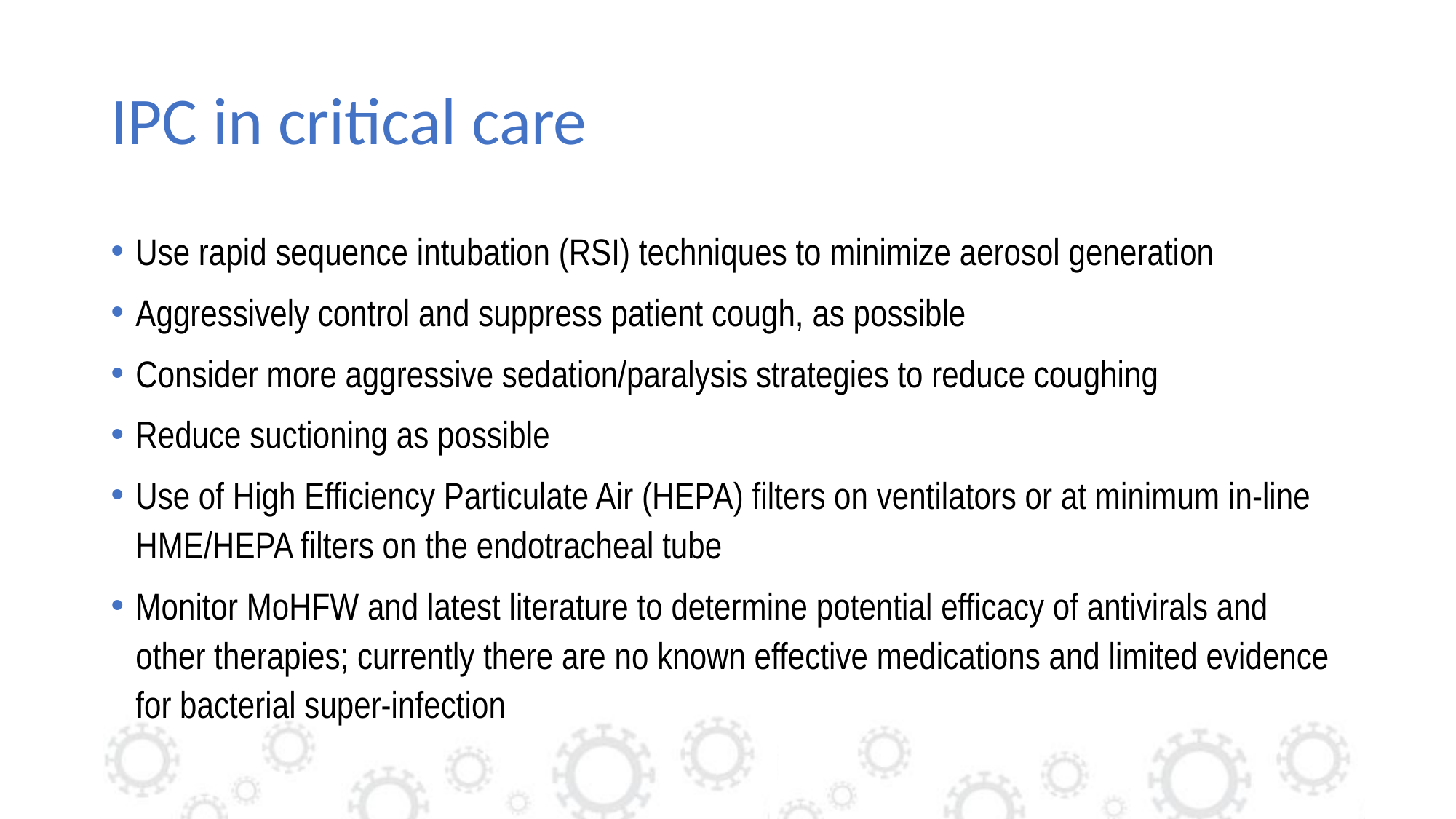

# IPC in critical care
Use rapid sequence intubation (RSI) techniques to minimize aerosol generation
Aggressively control and suppress patient cough, as possible
Consider more aggressive sedation/paralysis strategies to reduce coughing
Reduce suctioning as possible
Use of High Efficiency Particulate Air (HEPA) filters on ventilators or at minimum in-line HME/HEPA filters on the endotracheal tube
Monitor MoHFW and latest literature to determine potential efficacy of antivirals and other therapies; currently there are no known effective medications and limited evidence for bacterial super-infection